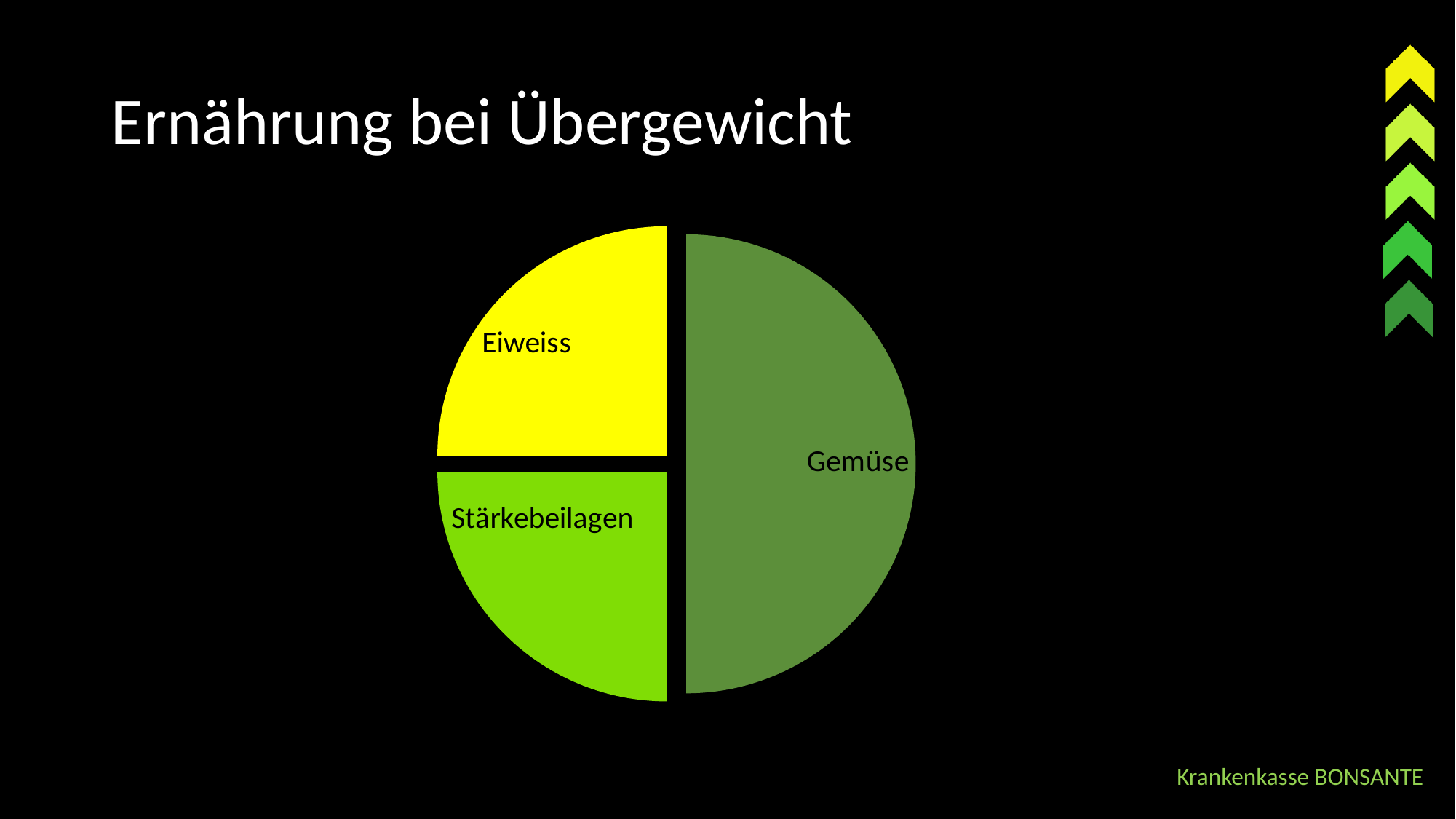

# Ernährung bei Übergewicht

### Chart

| Category | Spalte2 |
|---|---|
| Gemüse | 0.5 |
| Stärkebeilagen | 0.25 |
| Eiweiss | 0.25 |
Krankenkasse BONSANTE